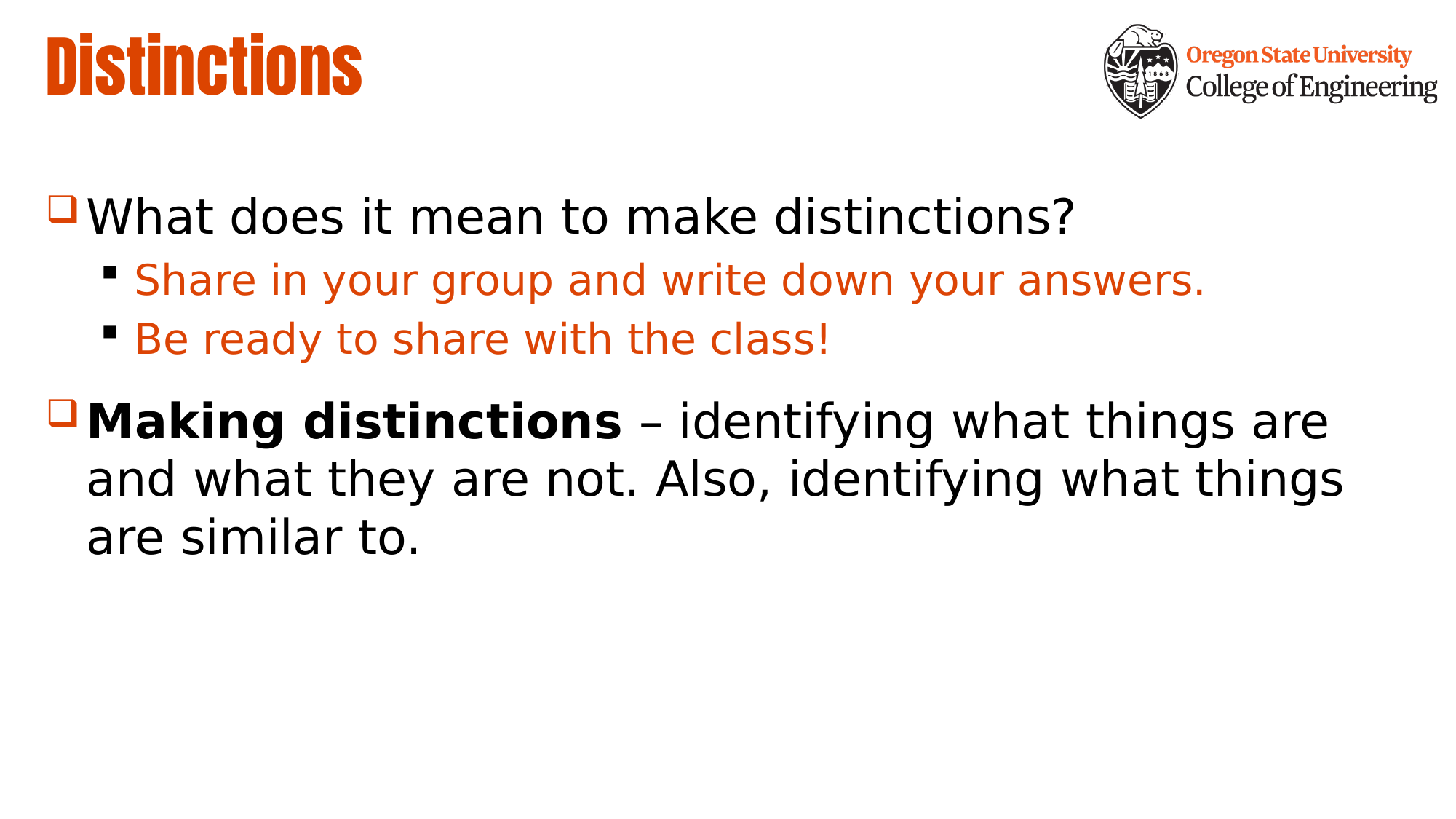

# Distinctions
What does it mean to make distinctions?
Share in your group and write down your answers.
Be ready to share with the class!
Making distinctions – identifying what things are and what they are not. Also, identifying what things are similar to.